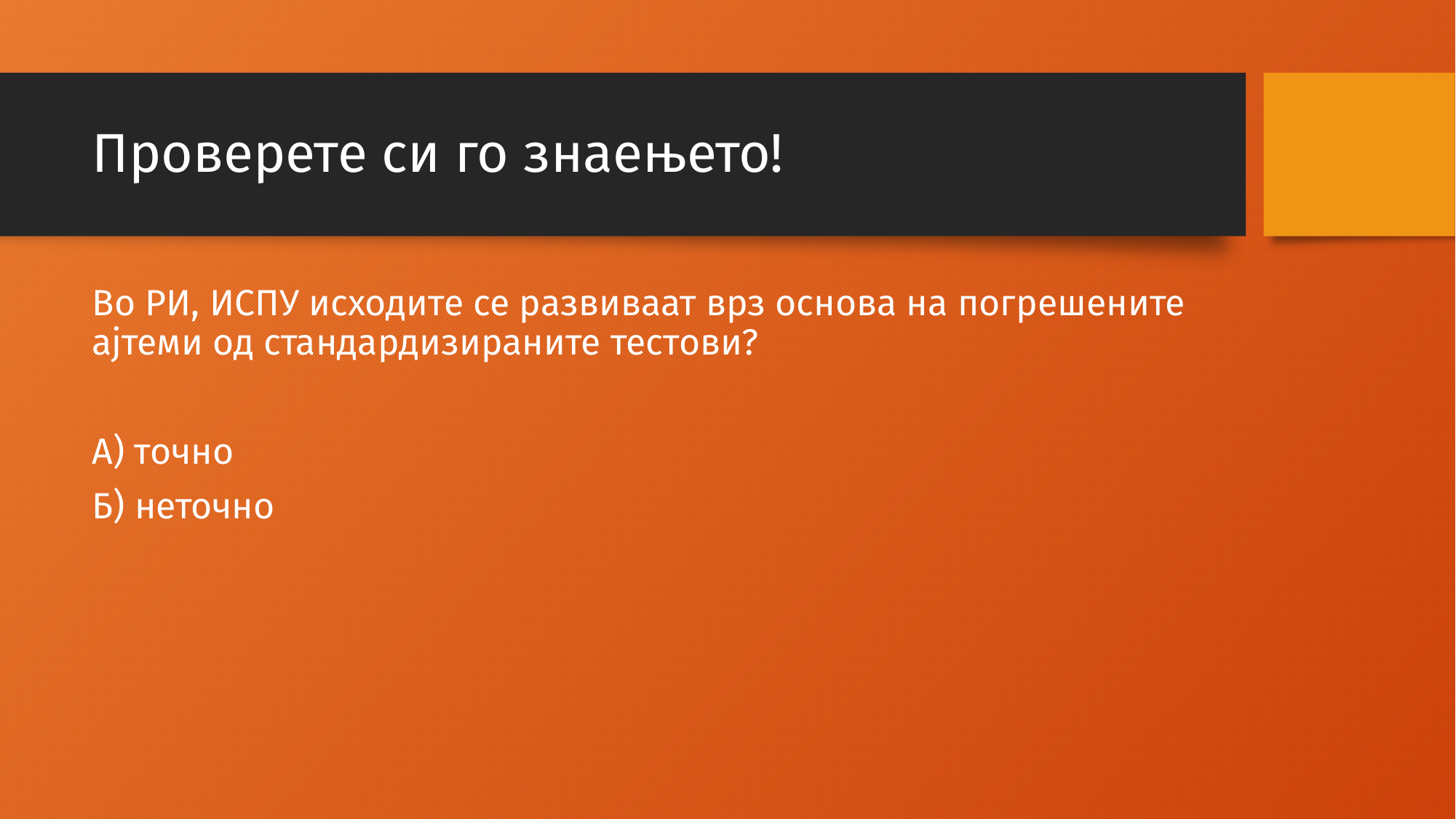

# Проверете си го знаењето!
Во РИ, ИСПУ исходите се развиваат врз основа на погрешените ајтеми од стандардизираните тестови?

А) точно
Б) неточно